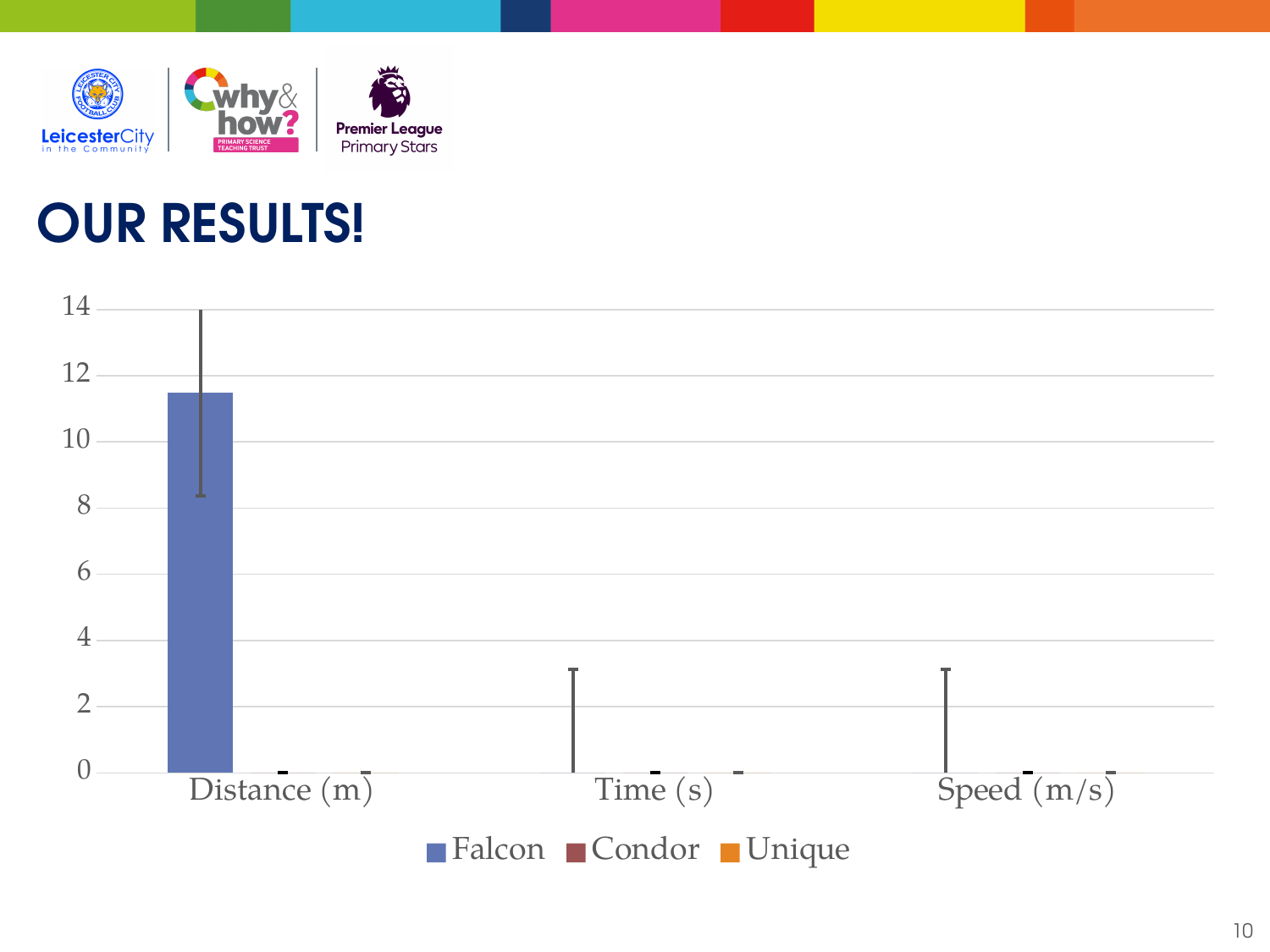

OUR RESULTS!

### Chart

| Category | Falcon | Condor | Unique |
|---|---|---|---|
| Distance (m) | 11.5 | 0.0 | 0.0 |
| Time (s) | 0.0 | 0.0 | 0.0 |
| Speed (m/s) | 0.0 | 0.0 | 0.0 |
10